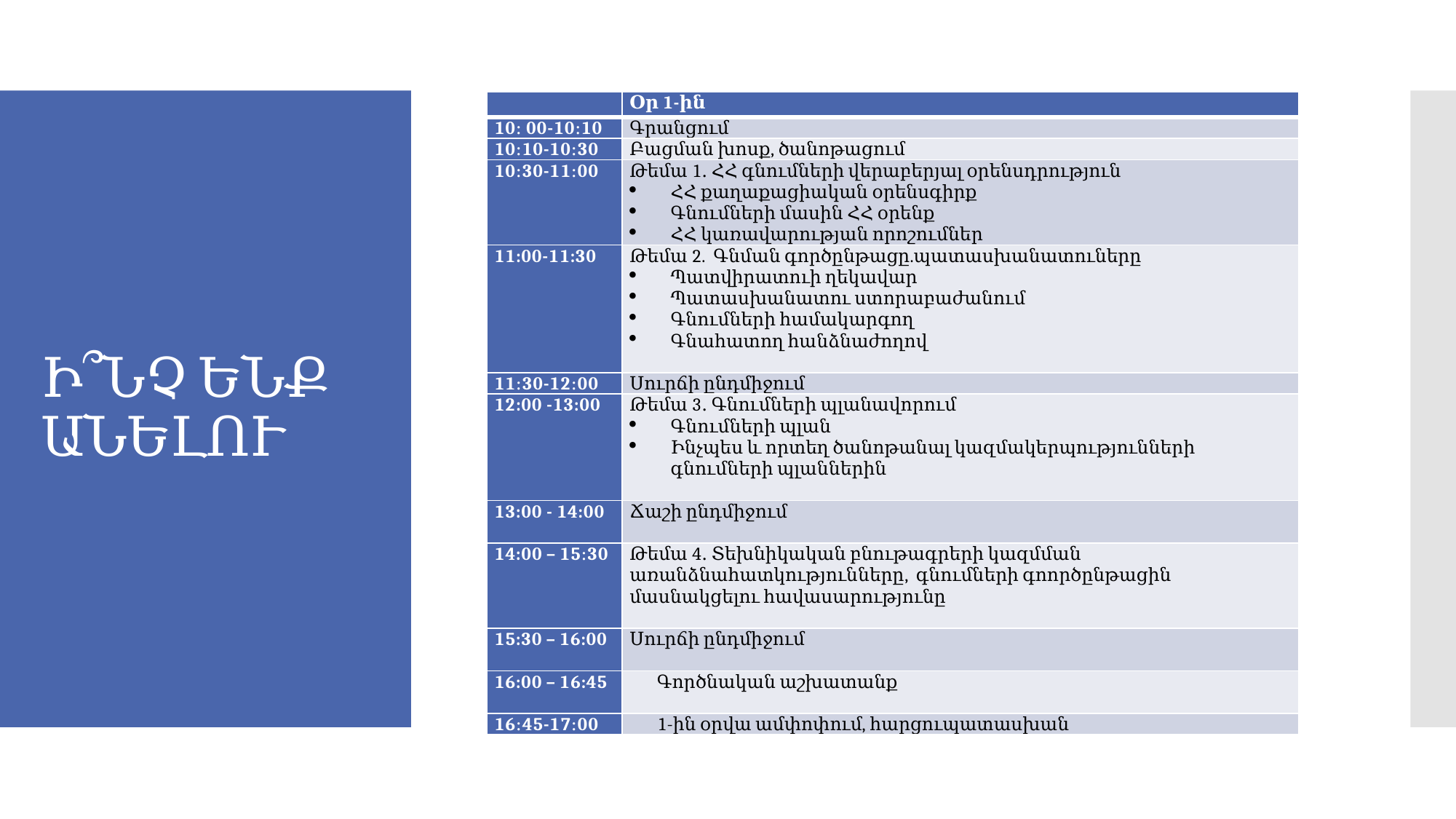

|  | Օր 1-ին |
| --- | --- |
| 10։ 00-10։10 | Գրանցում |
| 10։10-10։30 | Բացման խոսք, ծանոթացում |
| 10։30-11։00 | Թեմա 1․ ՀՀ գնումների վերաբերյալ օրենսդրություն ՀՀ քաղաքացիական օրենսգիրք Գնումների մասին ՀՀ օրենք ՀՀ կառավարության որոշումներ |
| 11:00-11:30 | Թեմա 2. Գնման գործընթացը.պատասխանատուները Պատվիրատուի ղեկավար Պատասխանատու ստորաբաժանում Գնումների համակարգող Գնահատող հանձնաժողով |
| 11։30-12։00 | Սուրճի ընդմիջում |
| 12:00 -13:00 | Թեմա 3․ Գնումների պլանավորում Գնումների պլան Ինչպես և որտեղ ծանոթանալ կազմակերպությունների գնումների պլաններին |
| 13:00 - 14:00 | Ճաշի ընդմիջում |
| 14:00 – 15։30 | Թեմա 4․ Տեխնիկական բնութագրերի կազմման առանձնահատկությունները, գնումների գոործընթացին մասնակցելու հավասարությունը |
| 15:30 – 16:00 | Սուրճի ընդմիջում |
| 16:00 – 16:45 | Գործնական աշխատանք |
| 16։45-17։00 | 1-ին օրվա ամփոփում, հարցուպատասխան |
# Ի՞ՆՉ ԵՆՔ ԱՆԵԼՈՒ